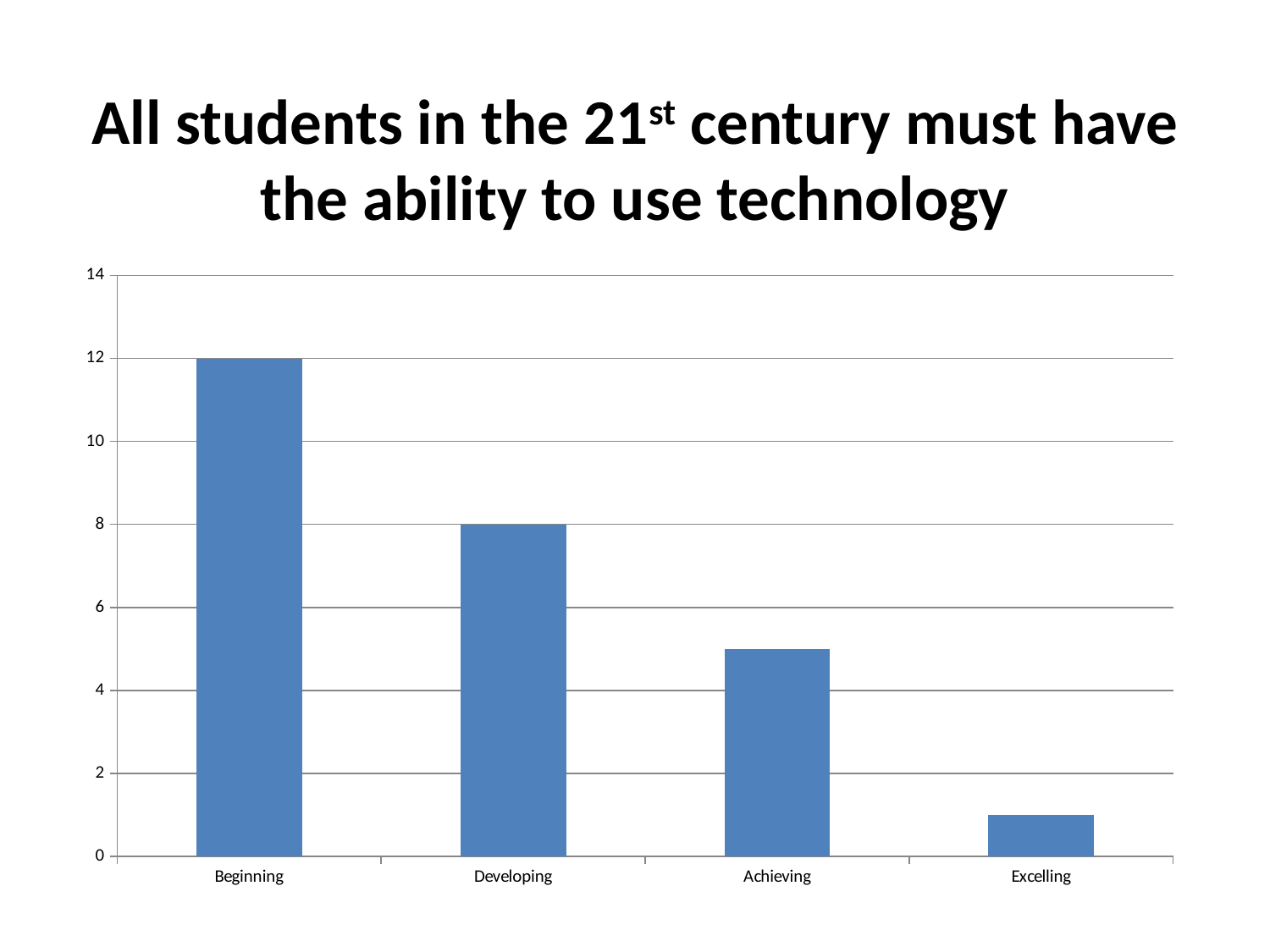

# All students in the 21st century must have the ability to use technology

### Chart

| Category | Use Technology |
|---|---|
| Beginning | 12.0 |
| Developing | 8.0 |
| Achieving | 5.0 |
| Excelling | 1.0 |